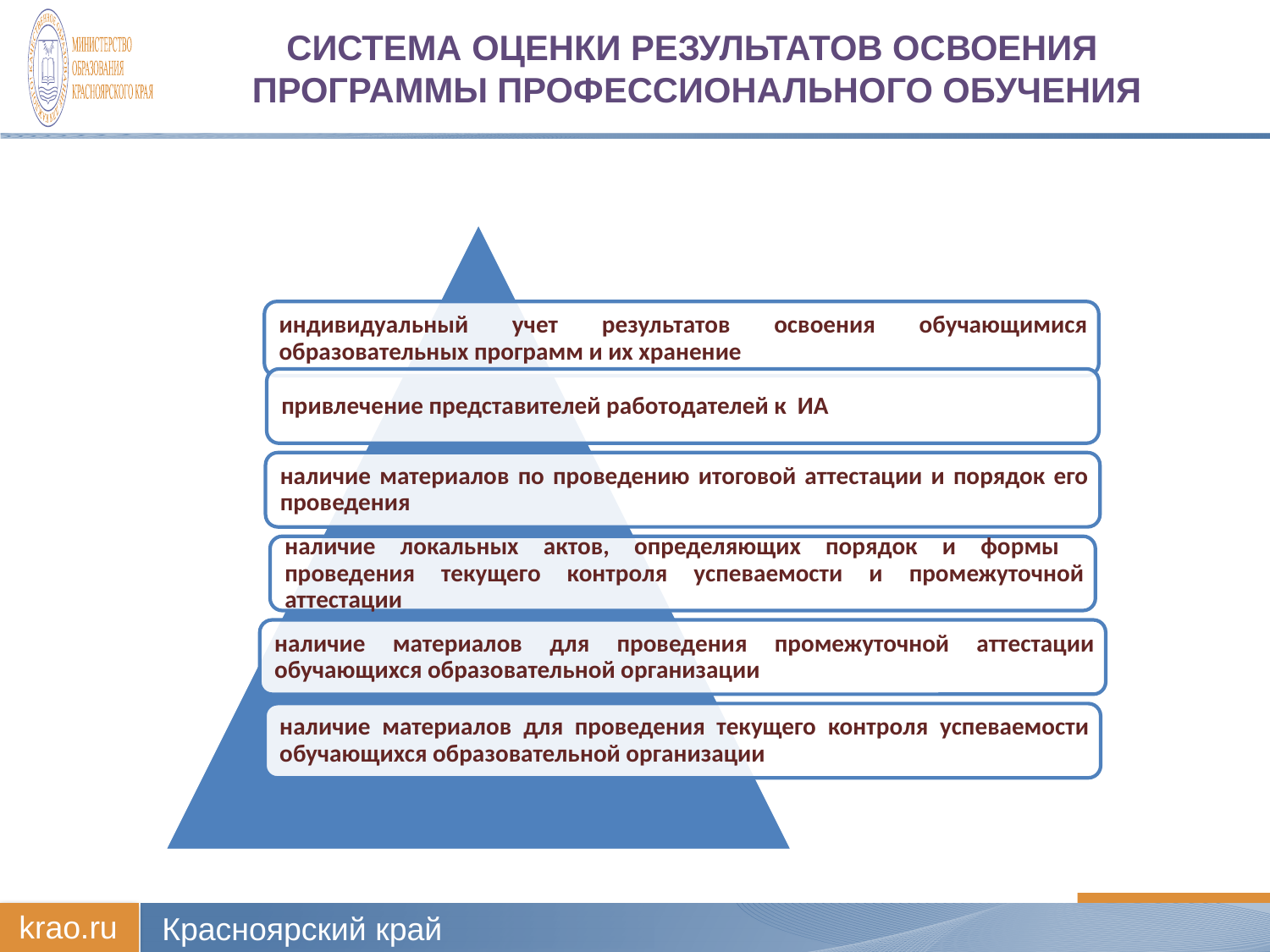

# Система оценки результатов освоения  Программы профессионального обучения
индивидуальный учет результатов освоения обучающимися образовательных программ и их хранение
привлечение представителей работодателей к  ИА
наличие материалов по проведению итоговой аттестации и порядок его проведения
наличие локальных актов, определяющих порядок и формы  проведения текущего контроля успеваемости и промежуточной аттестации
наличие материалов для проведения промежуточной аттестации обучающихся образовательной организации
наличие материалов для проведения текущего контроля успеваемости обучающихся образовательной организации